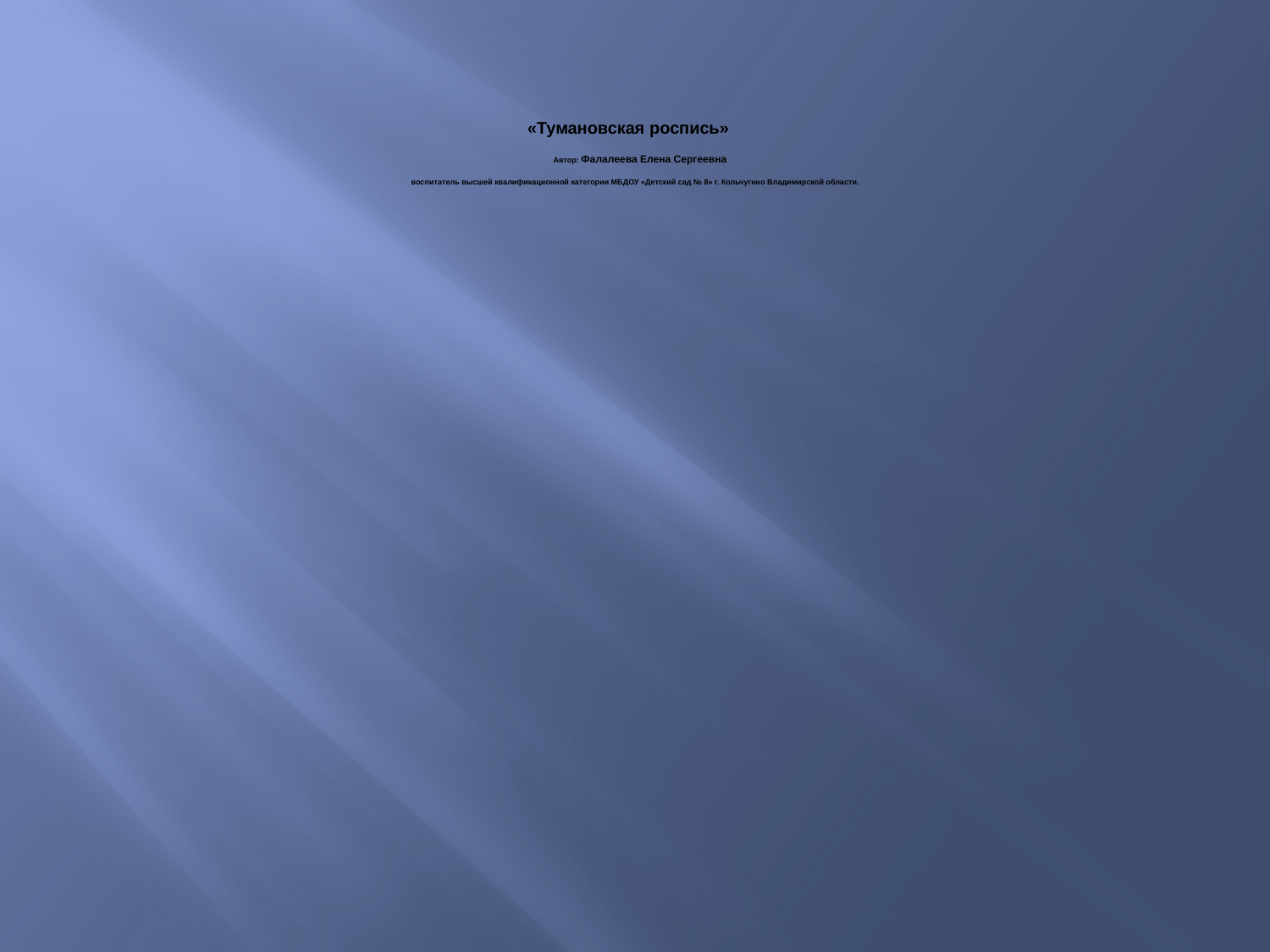

# «Тумановская роспись» Автор: Фалалеева Елена Сергеевна воспитатель высшей квалификационной категории МБДОУ «Детский сад № 8» г. Кольчугино Владимирской области.